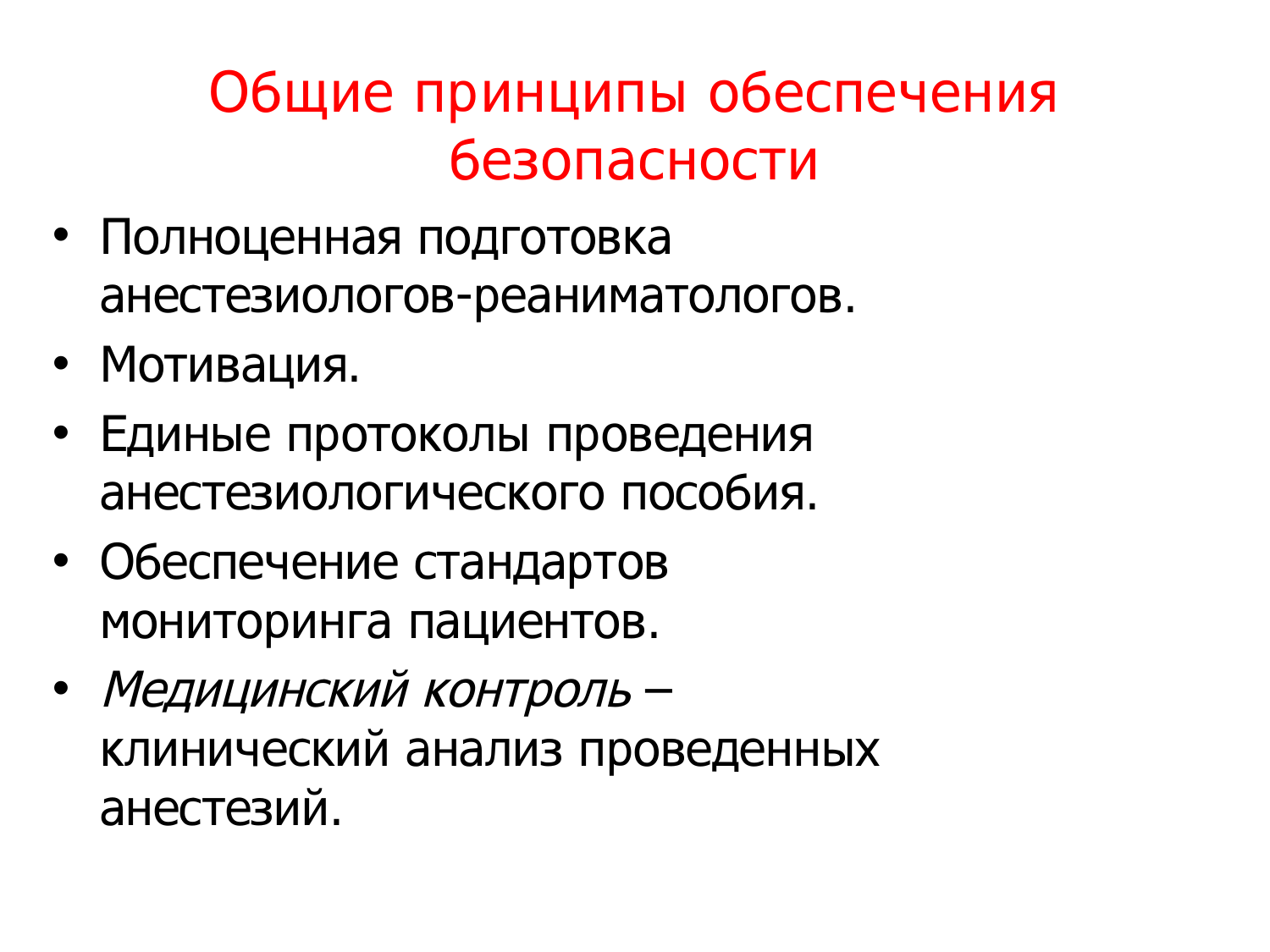

# Общие принципы обеспечения безопасности
Полноценная подготовка анестезиологов-реаниматологов.
Мотивация.
Единые протоколы проведения анестезиологического пособия.
Обеспечение стандартов мониторинга пациентов.
Медицинский контроль – клинический анализ проведенных анестезий.